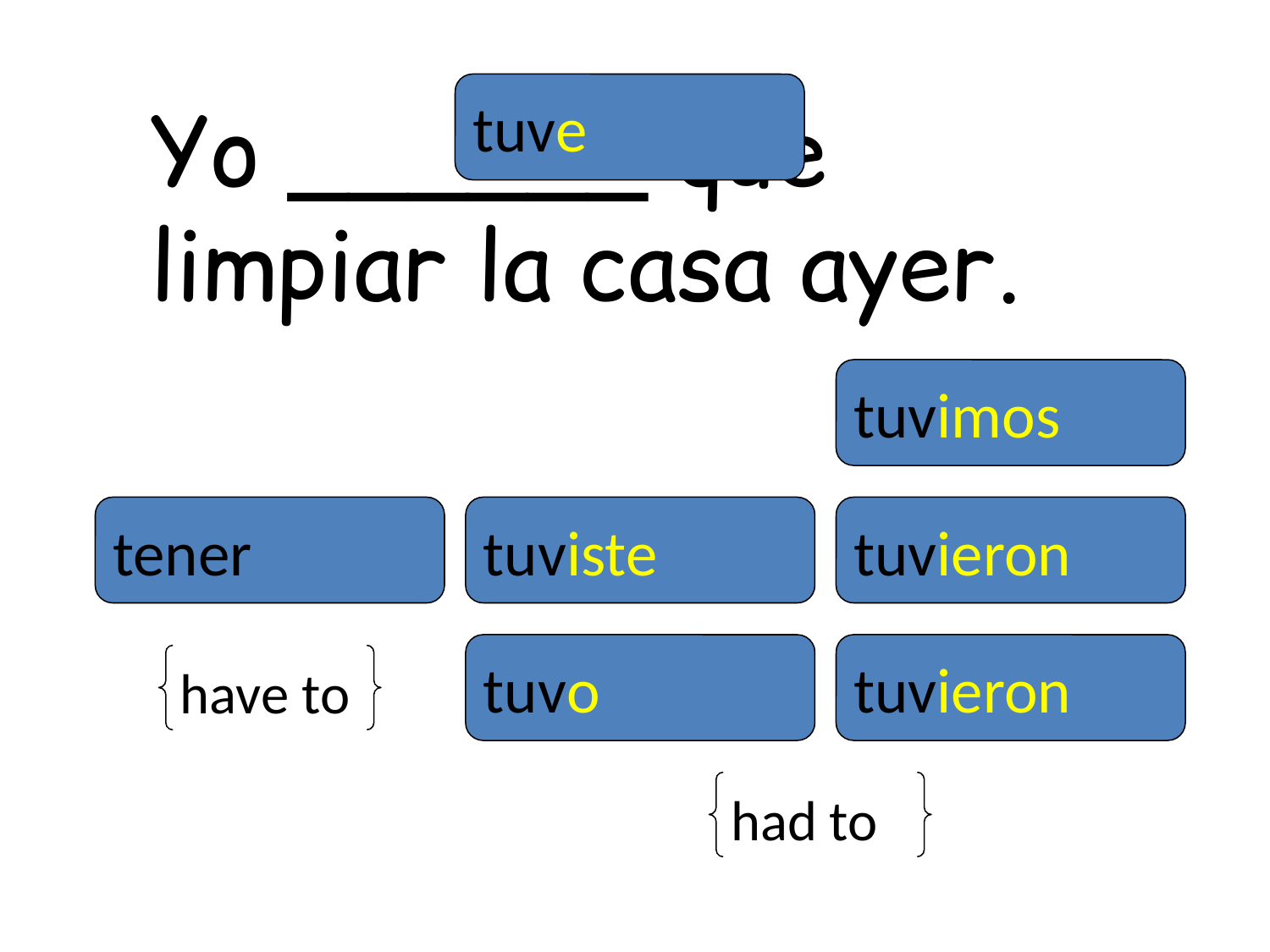

tuve
Yo ______ que limpiar la casa ayer.
tuvimos
tener
tuviste
tuvieron
tuvo
tuvieron
have to
had to